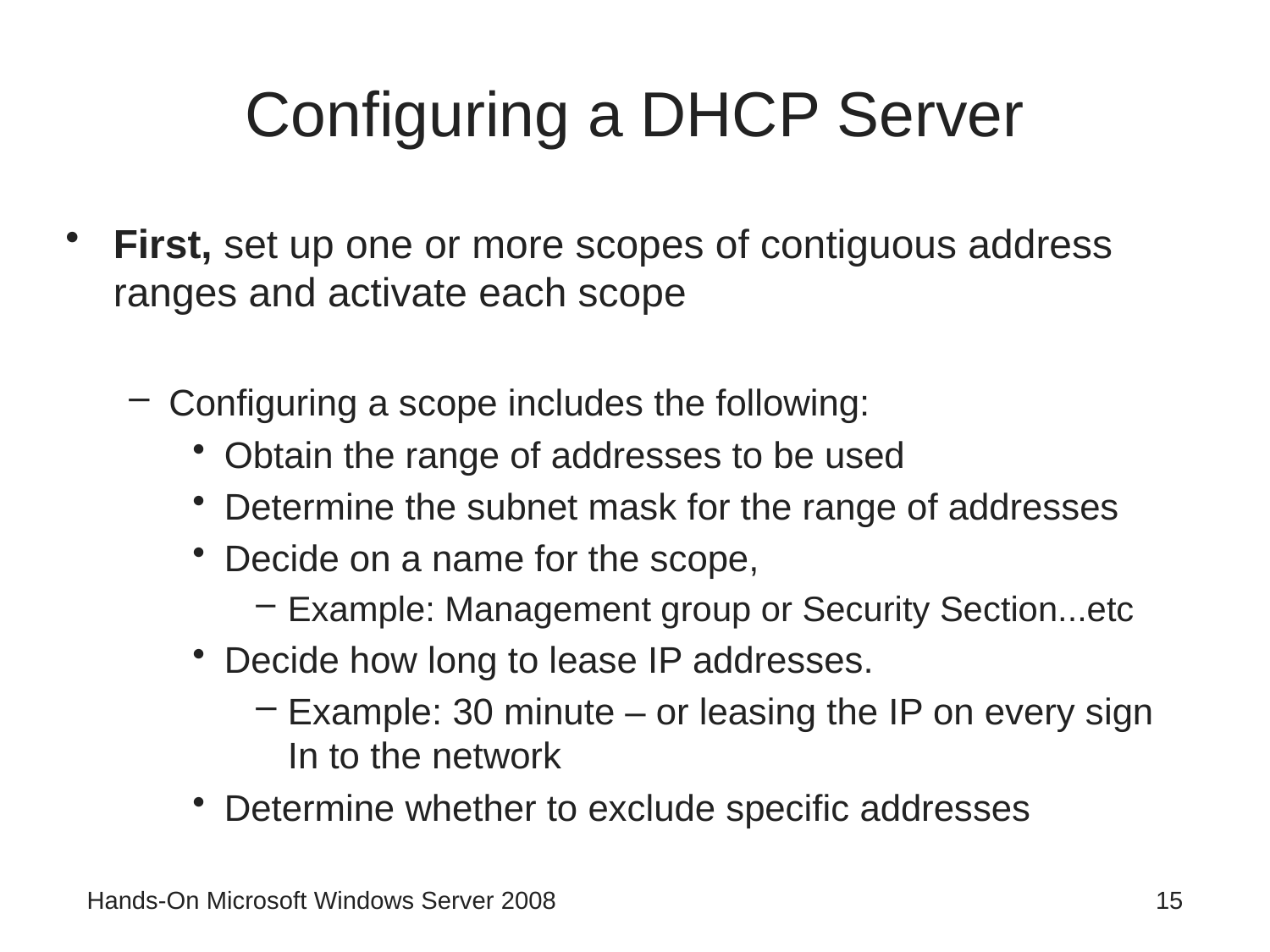

# Configuring a DHCP Server
First, set up one or more scopes of contiguous address ranges and activate each scope

Configuring a scope includes the following:
Obtain the range of addresses to be used
Determine the subnet mask for the range of addresses
Decide on a name for the scope,
Example: Management group or Security Section...etc
Decide how long to lease IP addresses.
Example: 30 minute – or leasing the IP on every sign In to the network
Determine whether to exclude specific addresses
Hands-On Microsoft Windows Server 2008
15